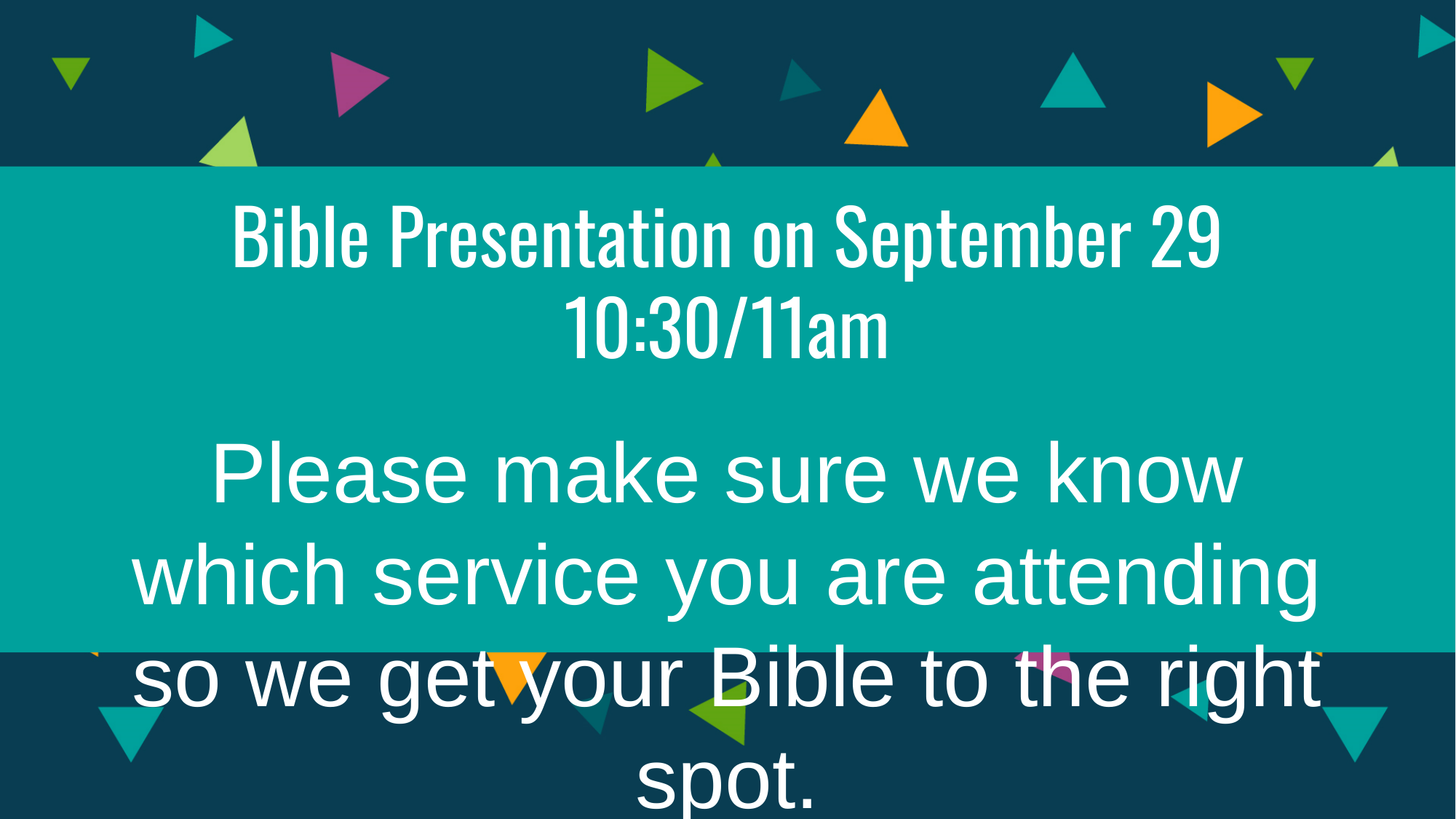

Bible Presentation on September 29 10:30/11am

Please make sure we know which service you are attending so we get your Bible to the right spot.